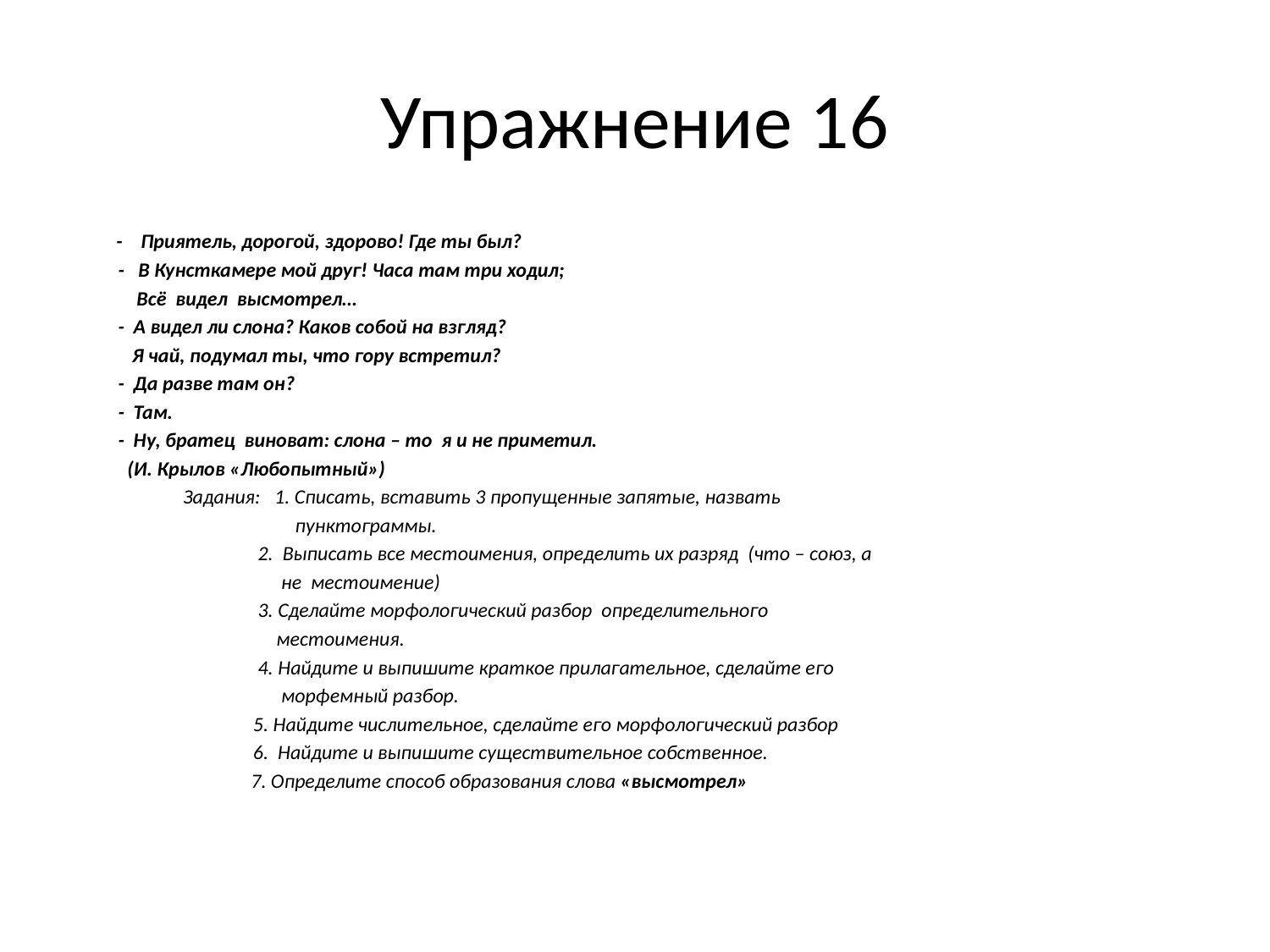

# Упражнение 16
         -    Приятель, дорогой, здорово! Где ты был?
         -   В Кунсткамере мой друг! Часа там три ходил;
             Всё  видел  высмотрел…
         -  А видел ли слона? Каков собой на взгляд?
            Я чай, подумал ты, что гору встретил?
         -  Да разве там он?
         -  Там.
         -  Ну, братец  виноват: слона – то  я и не приметил.
           (И. Крылов «Любопытный»)
                       Задания:   1. Списать, вставить 3 пропущенные запятые, назвать
                                               пунктограммы.
                                       2.  Выписать все местоимения, определить их разряд  (что – союз, а
                                            не  местоимение)
                                       3. Сделайте морфологический разбор  определительного
                                           местоимения.
                                       4. Найдите и выпишите краткое прилагательное, сделайте его
                                            морфемный разбор.
                                      5. Найдите числительное, сделайте его морфологический разбор
                                      6.  Найдите и выпишите существительное собственное.
                                                       7. Определите способ образования слова «высмотрел»